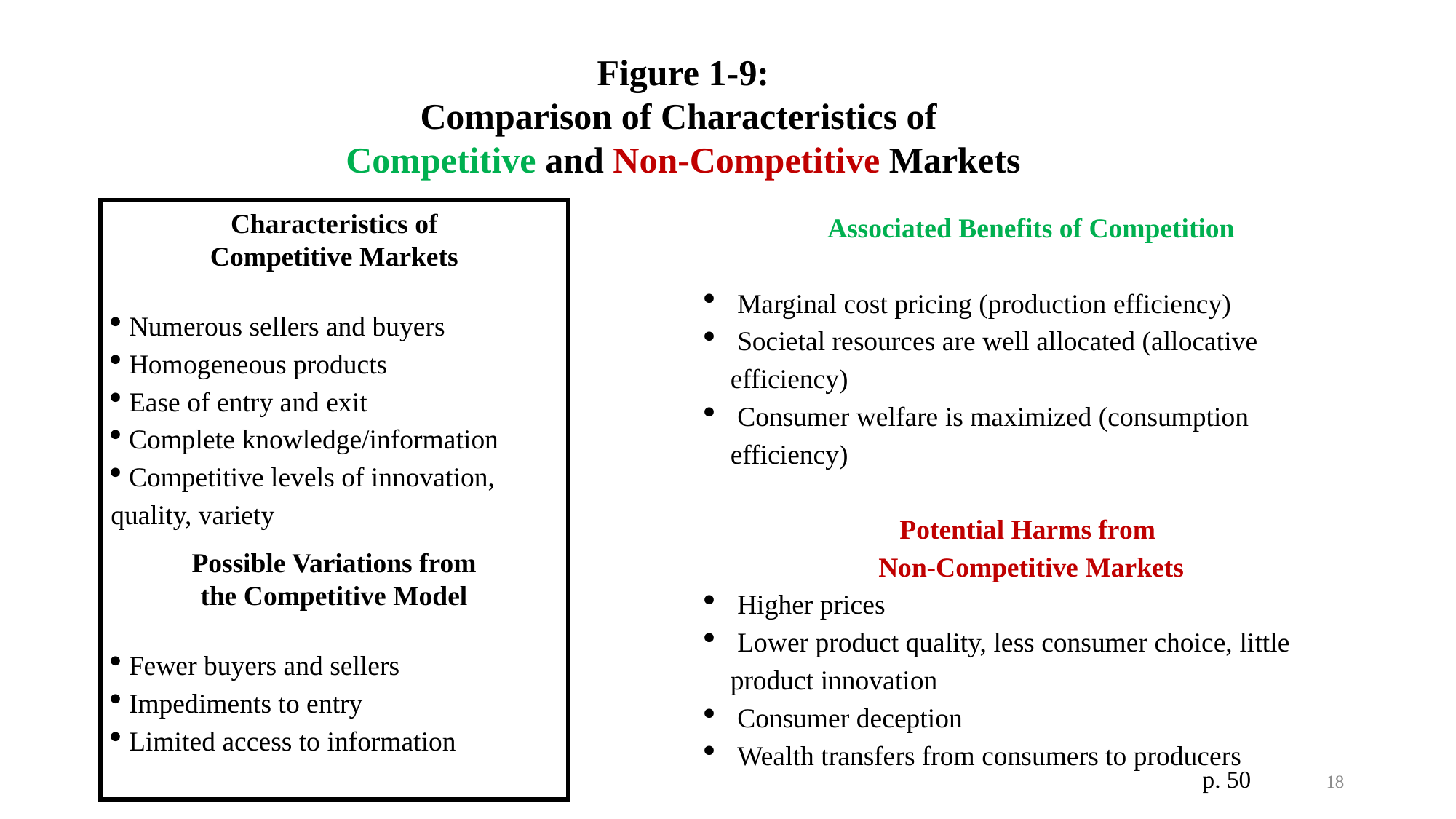

Figure 1-9:
Comparison of Characteristics of
Competitive and Non-Competitive Markets

Characteristics of
Competitive Markets

 Numerous sellers and buyers
 Homogeneous products
 Ease of entry and exit
 Complete knowledge/information
 Competitive levels of innovation, quality, variety
Possible Variations from
the Competitive Model

 Fewer buyers and sellers
 Impediments to entry
 Limited access to information
Associated Benefits of Competition
 Marginal cost pricing (production efficiency)
 Societal resources are well allocated (allocative efficiency)
 Consumer welfare is maximized (consumption efficiency)

Potential Harms from
Non-Competitive Markets
 Higher prices
 Lower product quality, less consumer choice, little product innovation
 Consumer deception
 Wealth transfers from consumers to producers
p. 50
18